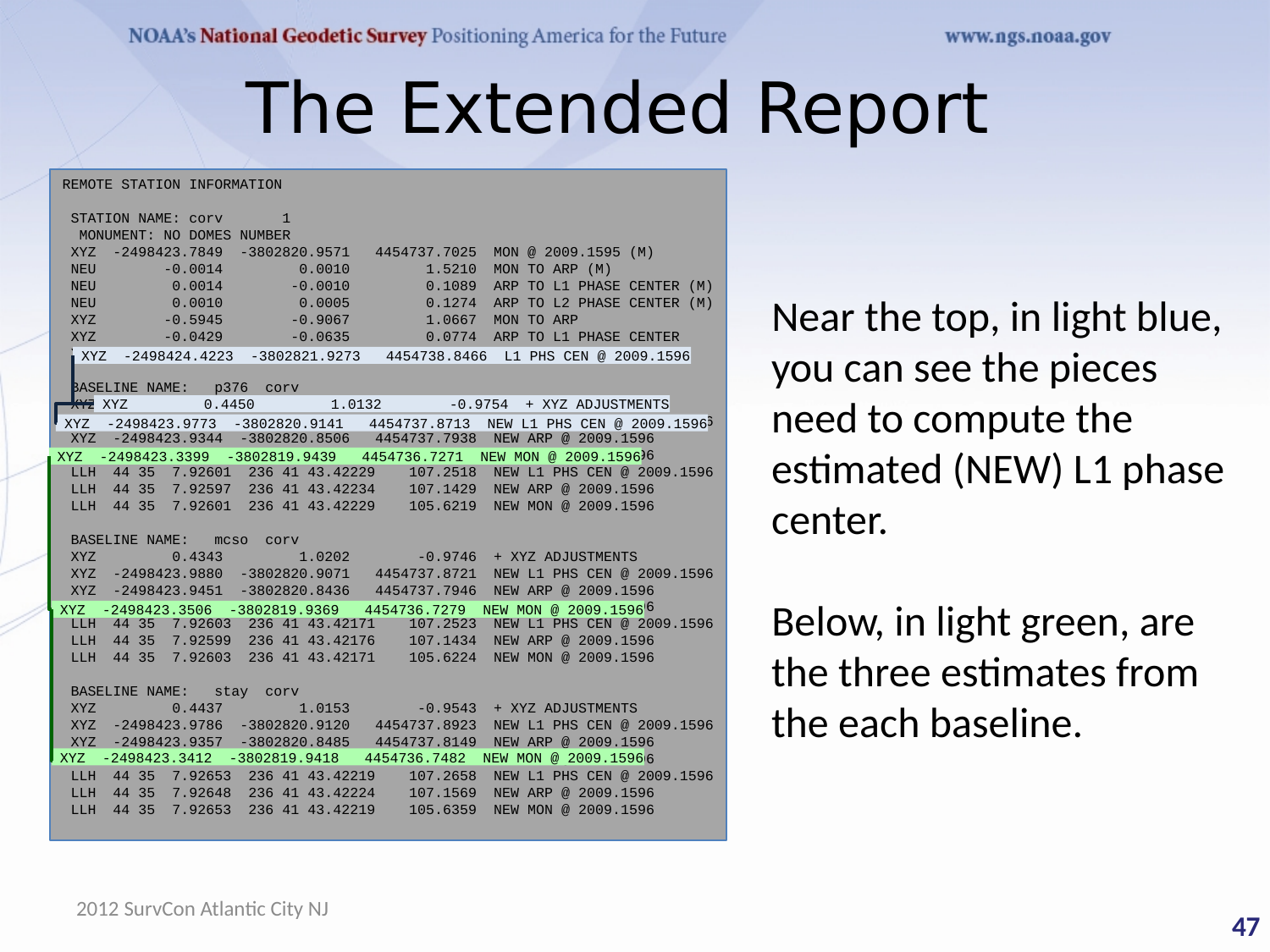

# The Extended Report
REMOTE STATION INFORMATION
 STATION NAME: corv       1
  MONUMENT: NO DOMES NUMBER
 XYZ  -2498423.7849  -3802820.9571   4454737.7025  MON @ 2009.1595 (M)
 NEU        -0.0014         0.0010         1.5210  MON TO ARP (M)
 NEU         0.0014        -0.0010         0.1089  ARP TO L1 PHASE CENTER (M)
 NEU         0.0010         0.0005         0.1274  ARP TO L2 PHASE CENTER (M)
 XYZ        -0.5945        -0.9067         1.0667  MON TO ARP
 XYZ        -0.0429        -0.0635         0.0774  ARP TO L1 PHASE CENTER
 XYZ  -2498424.4223  -3802821.9273   4454738.8466  L1 PHS CEN @ 2009.1596
 BASELINE NAME:   p376  corv
 XYZ         0.4450         1.0132        -0.9754  + XYZ ADJUSTMENTS
 XYZ  -2498423.9773  -3802820.9141   4454737.8713  NEW L1 PHS CEN @ 2009.1596
 XYZ  -2498423.9344  -3802820.8506   4454737.7938  NEW ARP @ 2009.1596
 XYZ  -2498423.3399  -3802819.9439   4454736.7271  NEW MON @ 2009.1596
 LLH  44 35  7.92601  236 41 43.42229    107.2518  NEW L1 PHS CEN @ 2009.1596
 LLH  44 35  7.92597  236 41 43.42234    107.1429  NEW ARP @ 2009.1596
 LLH  44 35  7.92601  236 41 43.42229    105.6219  NEW MON @ 2009.1596
 BASELINE NAME:   mcso  corv
 XYZ         0.4343         1.0202        -0.9746  + XYZ ADJUSTMENTS
 XYZ  -2498423.9880  -3802820.9071   4454737.8721  NEW L1 PHS CEN @ 2009.1596
 XYZ  -2498423.9451  -3802820.8436   4454737.7946  NEW ARP @ 2009.1596
 XYZ  -2498423.3506  -3802819.9369   4454736.7279  NEW MON @ 2009.1596
 LLH  44 35  7.92603  236 41 43.42171    107.2523  NEW L1 PHS CEN @ 2009.1596
 LLH  44 35  7.92599  236 41 43.42176    107.1434  NEW ARP @ 2009.1596
 LLH  44 35  7.92603  236 41 43.42171    105.6224  NEW MON @ 2009.1596
 BASELINE NAME:   stay  corv
 XYZ         0.4437         1.0153        -0.9543  + XYZ ADJUSTMENTS
 XYZ  -2498423.9786  -3802820.9120   4454737.8923  NEW L1 PHS CEN @ 2009.1596
 XYZ  -2498423.9357  -3802820.8485   4454737.8149  NEW ARP @ 2009.1596
 XYZ  -2498423.3412  -3802819.9418   4454736.7482  NEW MON @ 2009.1596
 LLH  44 35  7.92653  236 41 43.42219    107.2658  NEW L1 PHS CEN @ 2009.1596
 LLH  44 35  7.92648  236 41 43.42224    107.1569  NEW ARP @ 2009.1596
 LLH  44 35  7.92653  236 41 43.42219    105.6359  NEW MON @ 2009.1596
Near the top, in light blue, you can see the pieces need to compute the estimated (NEW) L1 phase center.

Below, in light green, are the three estimates from the each baseline.
 XYZ  -2498424.4223  -3802821.9273   4454738.8466  L1 PHS CEN @ 2009.1596
 XYZ         0.4450         1.0132        -0.9754  + XYZ ADJUSTMENTS
 XYZ  -2498423.9773  -3802820.9141   4454737.8713  NEW L1 PHS CEN @ 2009.1596
 XYZ  -2498423.3399  -3802819.9439   4454736.7271  NEW MON @ 2009.1596
 XYZ  -2498423.3506  -3802819.9369   4454736.7279  NEW MON @ 2009.1596
 XYZ  -2498423.3412  -3802819.9418   4454736.7482  NEW MON @ 2009.1596
2012 SurvCon Atlantic City NJ

 47